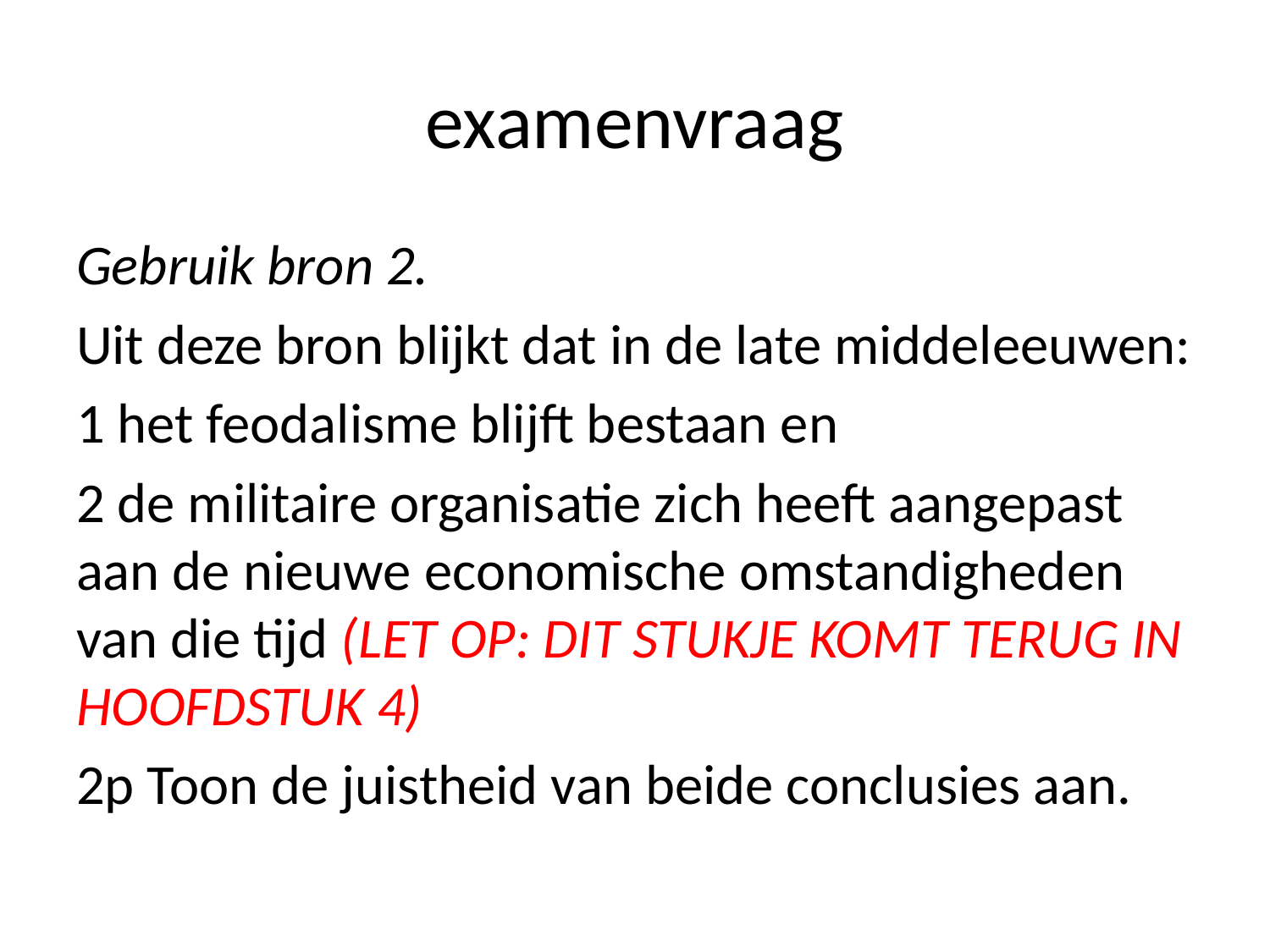

# examenvraag
Gebruik bron 2.
Uit deze bron blijkt dat in de late middeleeuwen:
1 het feodalisme blijft bestaan en
2 de militaire organisatie zich heeft aangepast aan de nieuwe economische omstandigheden van die tijd (LET OP: DIT STUKJE KOMT TERUG IN HOOFDSTUK 4)
2p Toon de juistheid van beide conclusies aan.